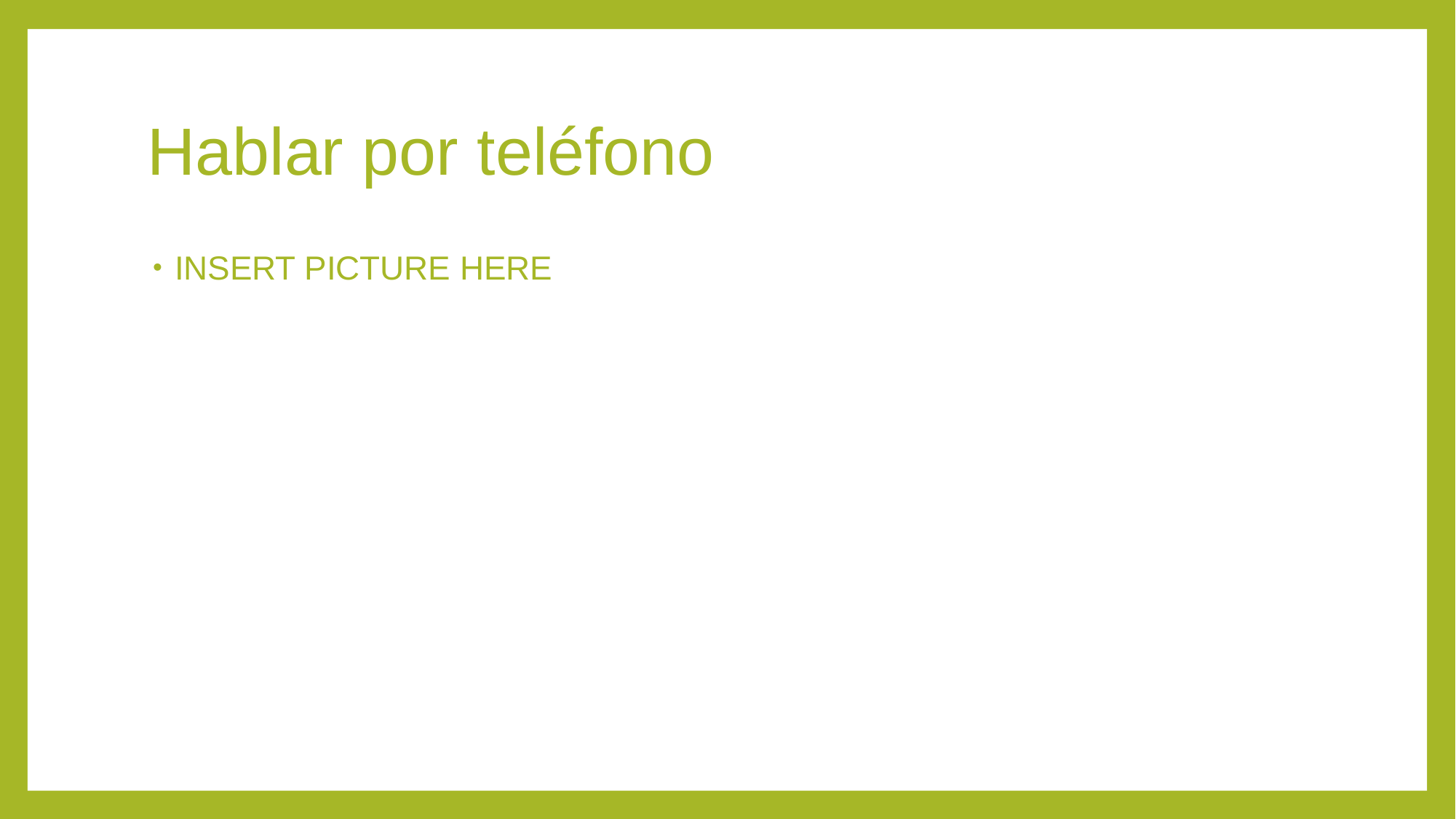

# Hablar por teléfono
INSERT PICTURE HERE